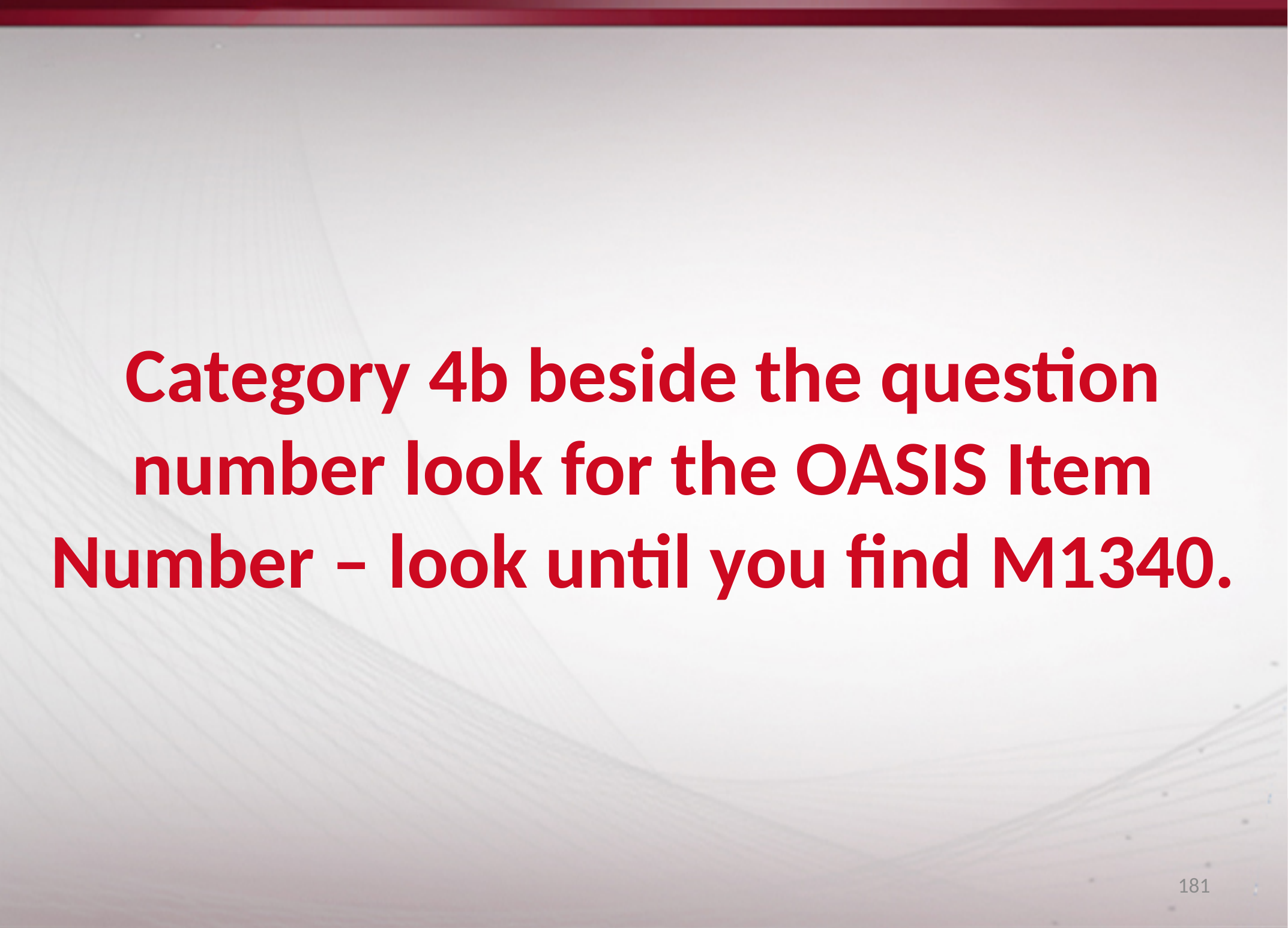

# Category 4b beside the question number look for the OASIS Item Number – look until you find M1340.
181